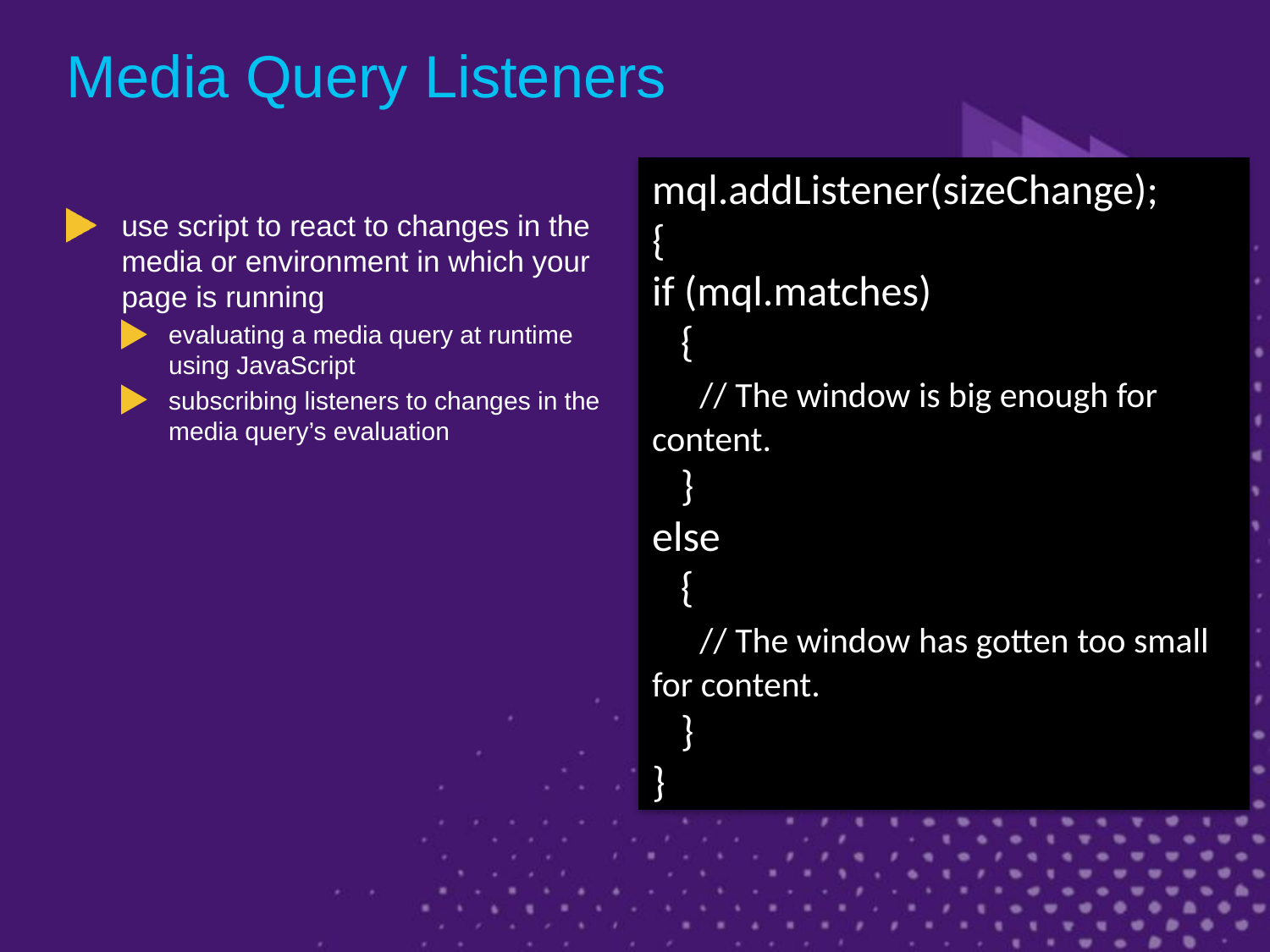

# Media Query Listeners
mql.addListener(sizeChange);
{
if (mql.matches)
   {
     // The window is big enough for content.
   }
else
   {
     // The window has gotten too small for content.
   }
}
use script to react to changes in the media or environment in which your page is running
evaluating a media query at runtime using JavaScript
subscribing listeners to changes in the media query’s evaluation